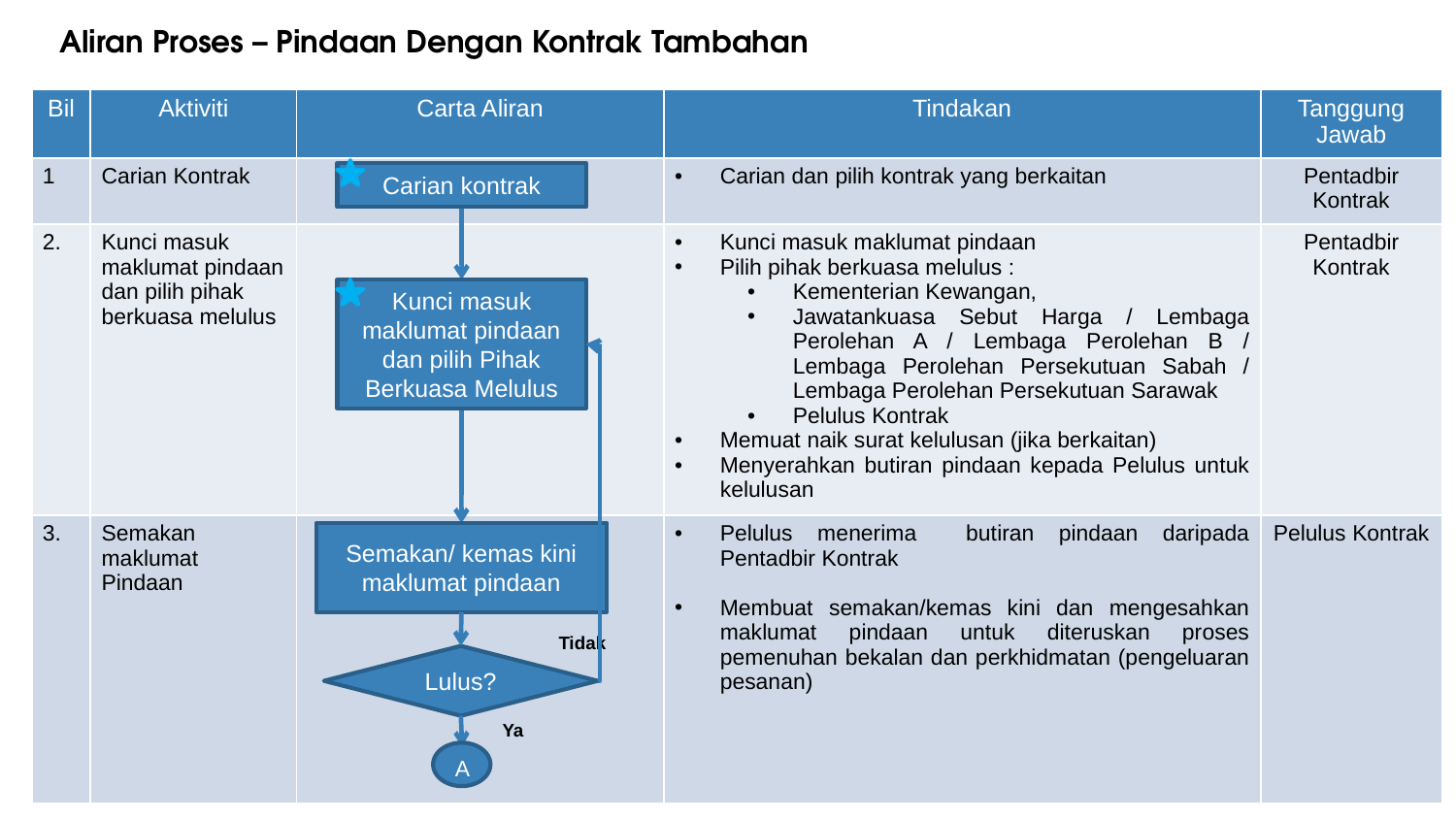

Aliran Proses – Pindaan Dengan Kontrak Tambahan
| Bil | Aktiviti | Carta Aliran | Tindakan | Tanggung Jawab |
| --- | --- | --- | --- | --- |
| 1 | Carian Kontrak |  | Carian dan pilih kontrak yang berkaitan | Pentadbir Kontrak |
| 2. | Kunci masuk maklumat pindaan dan pilih pihak berkuasa melulus |  | Kunci masuk maklumat pindaan Pilih pihak berkuasa melulus : Kementerian Kewangan, Jawatankuasa Sebut Harga / Lembaga Perolehan A / Lembaga Perolehan B / Lembaga Perolehan Persekutuan Sabah / Lembaga Perolehan Persekutuan Sarawak Pelulus Kontrak Memuat naik surat kelulusan (jika berkaitan) Menyerahkan butiran pindaan kepada Pelulus untuk kelulusan | Pentadbir Kontrak |
| 3. | Semakan maklumat Pindaan |  | Pelulus menerima butiran pindaan daripada Pentadbir Kontrak Membuat semakan/kemas kini dan mengesahkan maklumat pindaan untuk diteruskan proses pemenuhan bekalan dan perkhidmatan (pengeluaran pesanan) | Pelulus Kontrak |

Carian kontrak
Kunci masuk maklumat pindaan dan pilih Pihak Berkuasa Melulus

Semakan/ kemas kini maklumat pindaan
Tidak
Lulus?
Ya

A